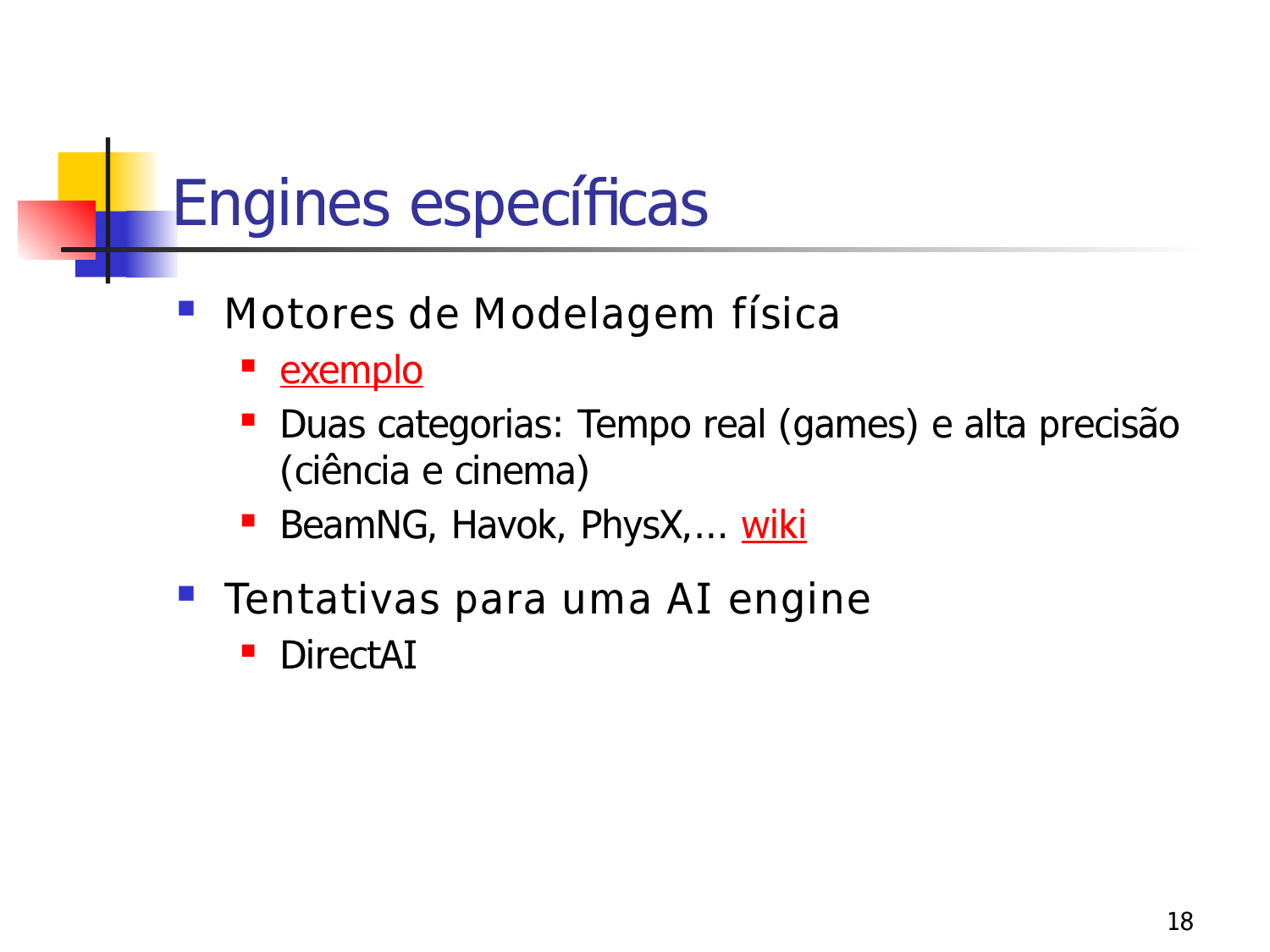

# Engines específicas
Motores de Modelagem física
exemplo
Duas categorias: Tempo real (games) e alta precisão (ciência e cinema)
BeamNG, Havok, PhysX,... wiki
Tentativas para uma AI engine
DirectAI
18